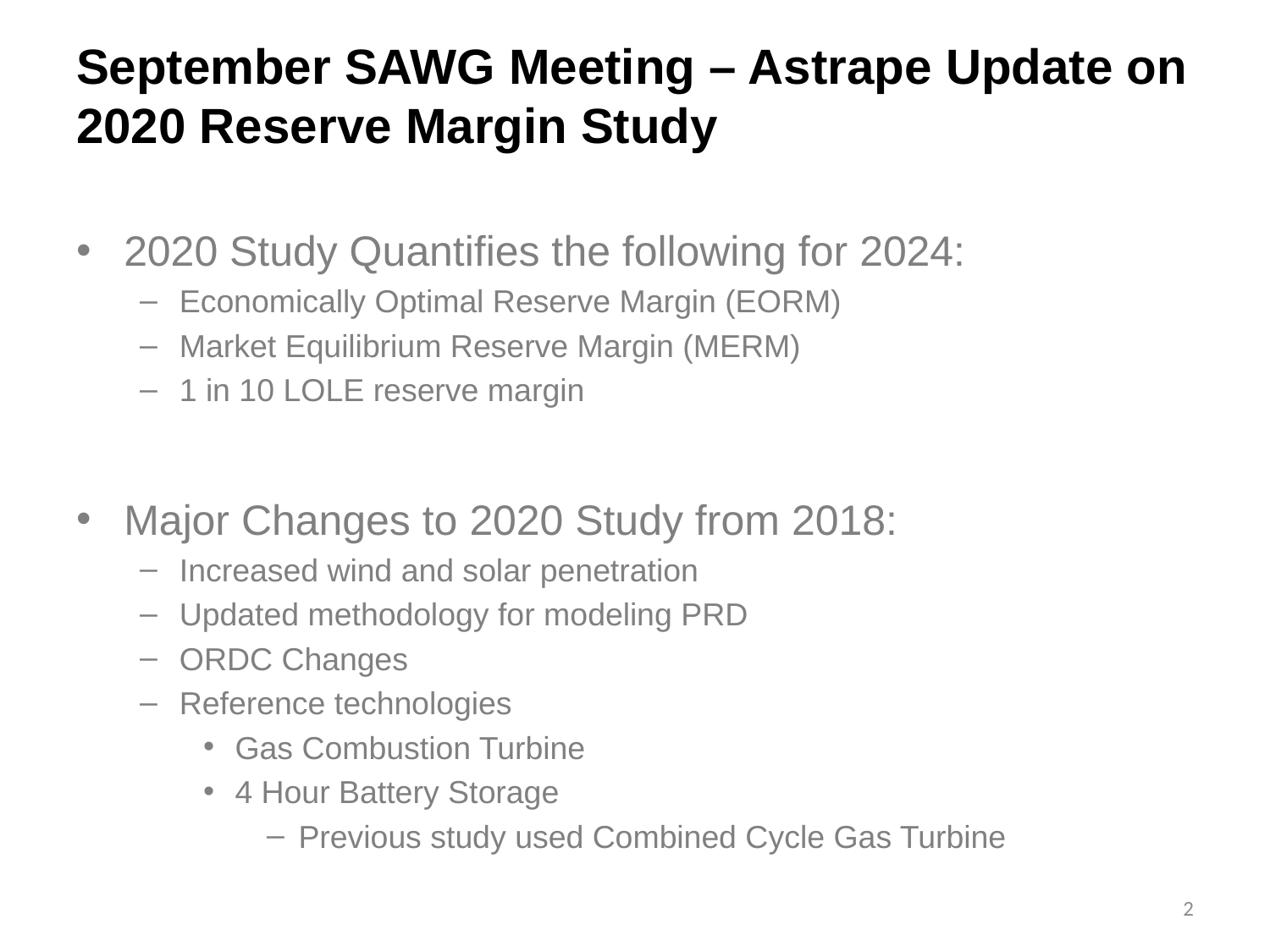

# September SAWG Meeting – Astrape Update on 2020 Reserve Margin Study

2020 Study Quantifies the following for 2024:
Economically Optimal Reserve Margin (EORM)
Market Equilibrium Reserve Margin (MERM)
1 in 10 LOLE reserve margin

Major Changes to 2020 Study from 2018:
Increased wind and solar penetration
Updated methodology for modeling PRD
ORDC Changes
Reference technologies
Gas Combustion Turbine
4 Hour Battery Storage
Previous study used Combined Cycle Gas Turbine

2